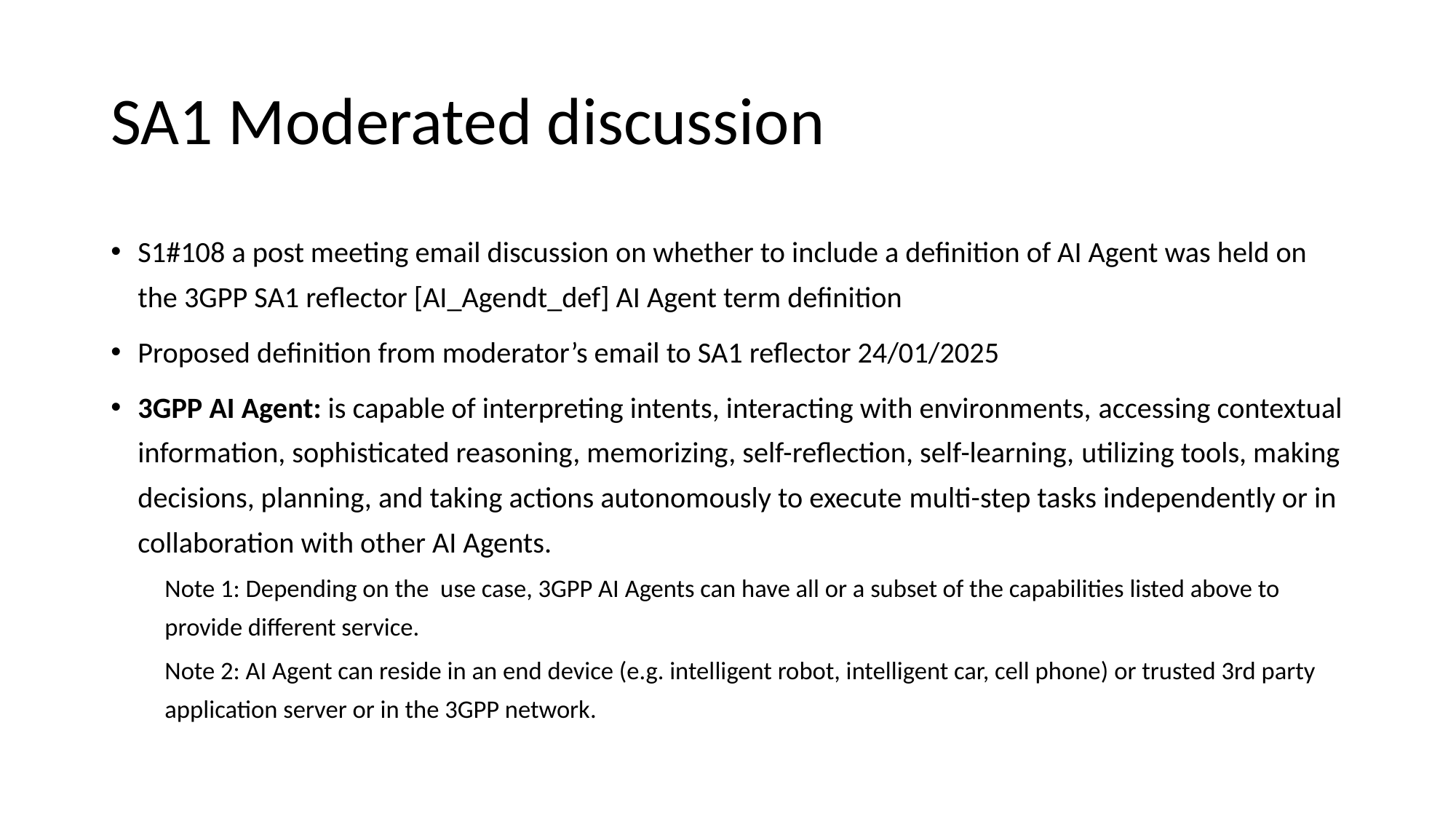

# SA1 Moderated discussion
S1#108 a post meeting email discussion on whether to include a definition of AI Agent was held on the 3GPP SA1 reflector [AI_Agendt_def] AI Agent term definition
Proposed definition from moderator’s email to SA1 reflector 24/01/2025
3GPP AI Agent: is capable of interpreting intents, interacting with environments, accessing contextual information, sophisticated reasoning, memorizing, self-reflection, self-learning, utilizing tools, making decisions, planning, and taking actions autonomously to execute multi-step tasks independently or in collaboration with other AI Agents.
Note 1: Depending on the  use case, 3GPP AI Agents can have all or a subset of the capabilities listed above to provide different service.
Note 2: AI Agent can reside in an end device (e.g. intelligent robot, intelligent car, cell phone) or trusted 3rd party application server or in the 3GPP network.